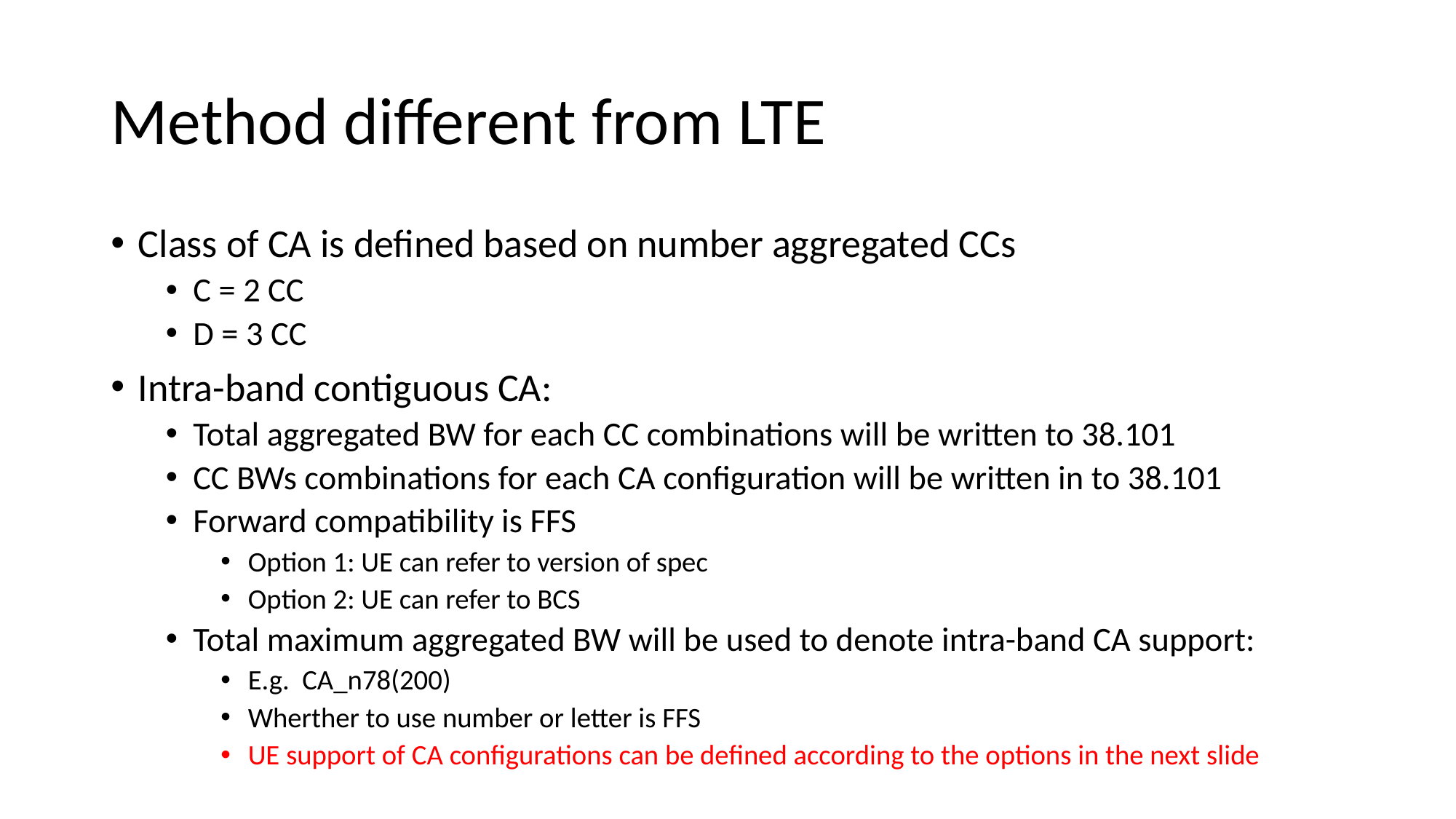

# Method different from LTE
Class of CA is defined based on number aggregated CCs
C = 2 CC
D = 3 CC
Intra-band contiguous CA:
Total aggregated BW for each CC combinations will be written to 38.101
CC BWs combinations for each CA configuration will be written in to 38.101
Forward compatibility is FFS
Option 1: UE can refer to version of spec
Option 2: UE can refer to BCS
Total maximum aggregated BW will be used to denote intra-band CA support:
E.g.  CA_n78(200)
Wherther to use number or letter is FFS
UE support of CA configurations can be defined according to the options in the next slide